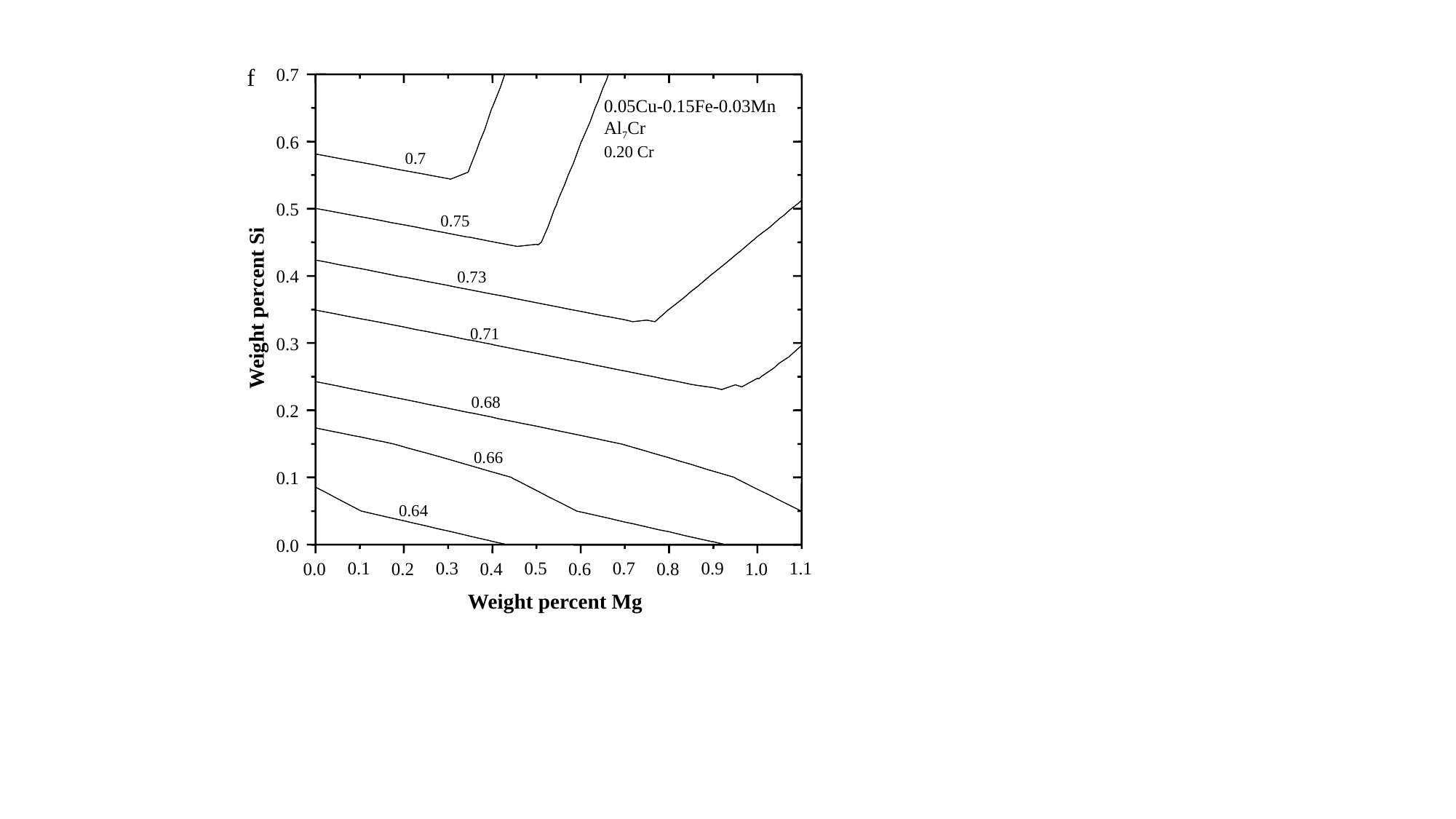

0.7

0.05Cu-0.15Fe-0.03Mn
Al7Cr
0.20 Cr

0.6

0.7

0.5

0.75

0.73
0.4

Weight percent Si

0.71
0.3

0.68
0.2

0.66

0.1

0.64

0.0

0.0
0.2
0.4
0.6
0.8
1.0
Weight percent Mg
f
0.1
0.3
0.5
0.7
0.9
1.1